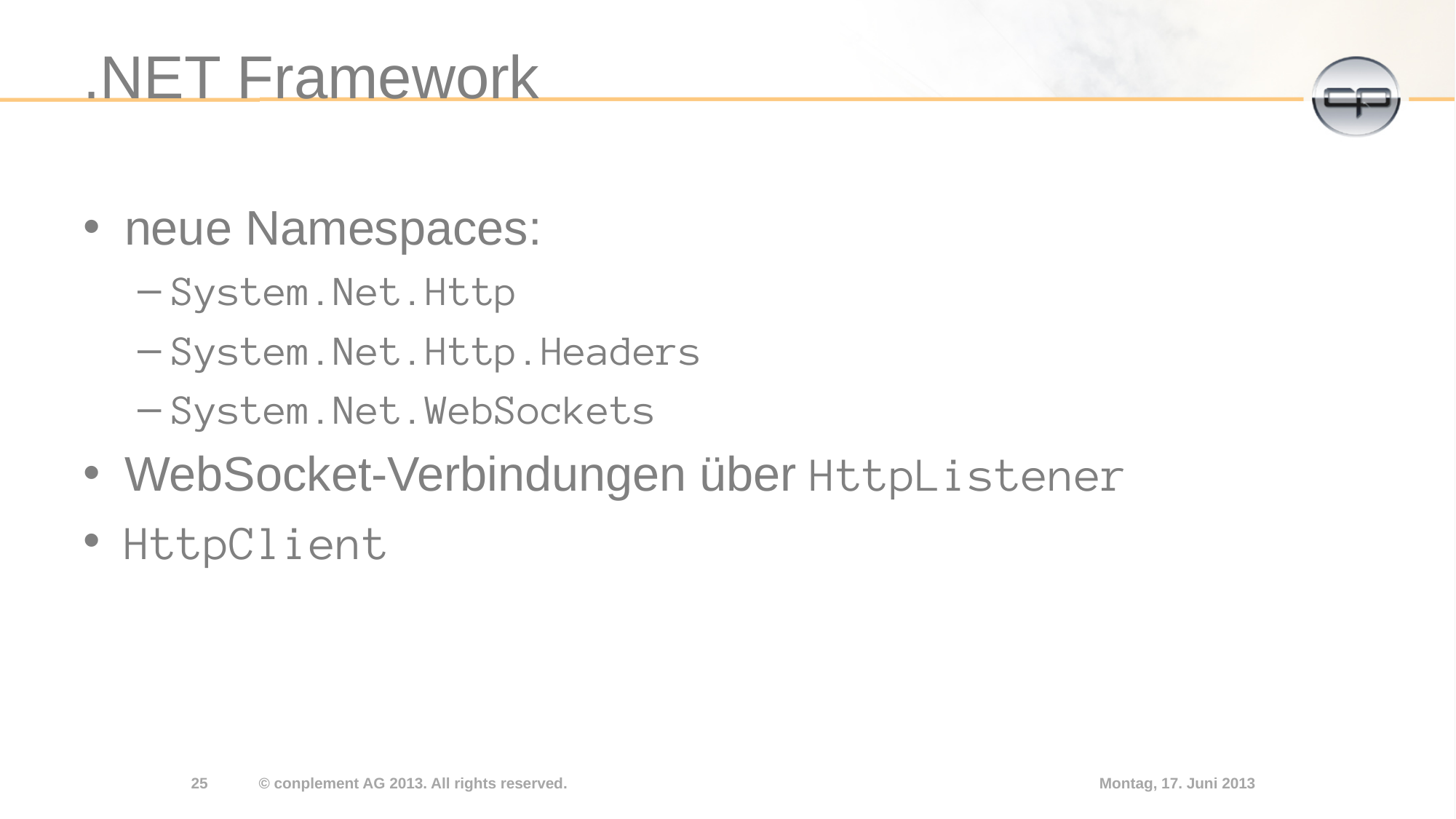

# .NET Framework
neue Namespaces:
System.Net.Http
System.Net.Http.Headers
System.Net.WebSockets
WebSocket-Verbindungen über HttpListener
HttpClient